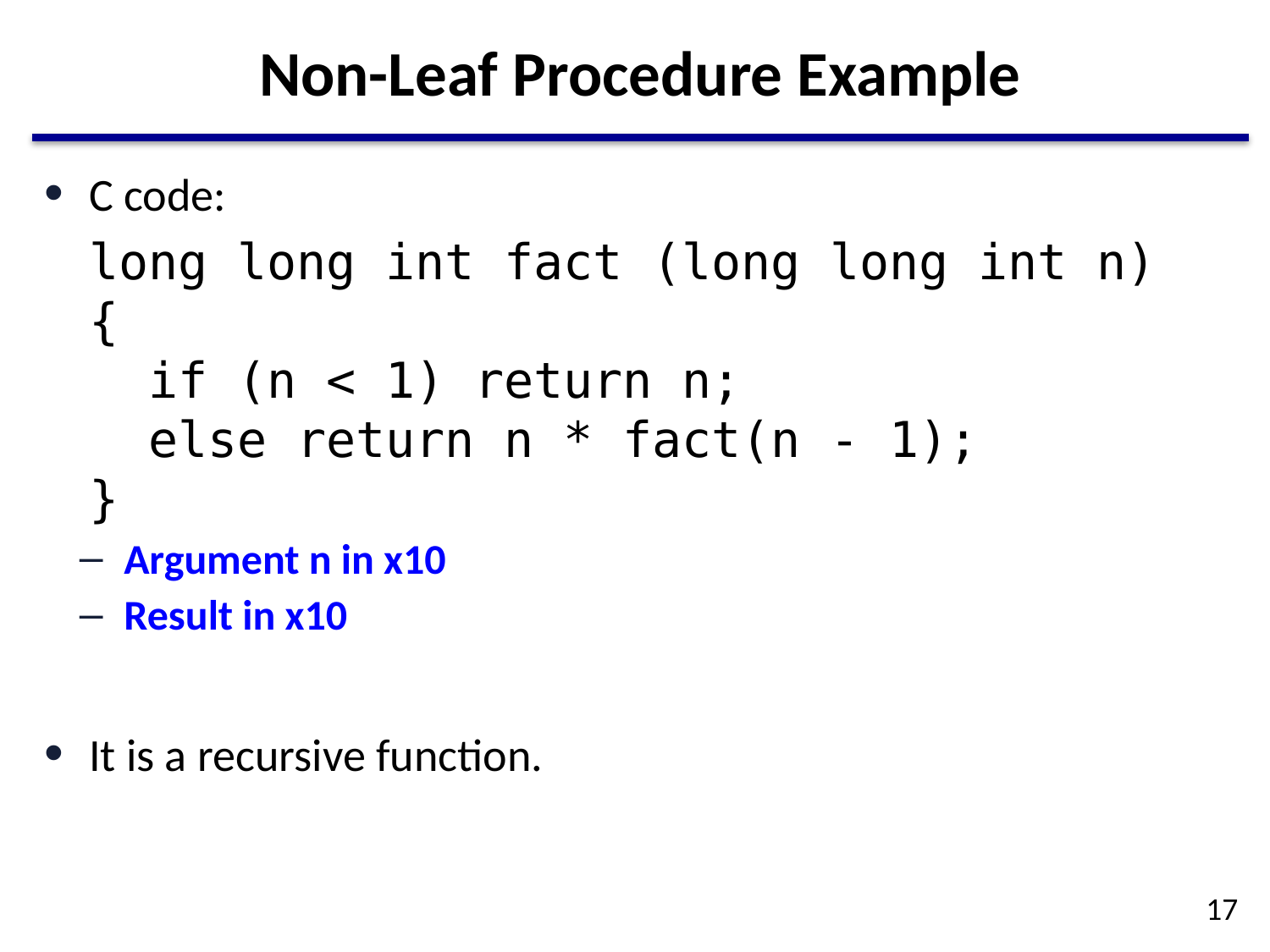

# Non-Leaf Procedure Example
C code:
	long long int fact (long long int n)
{
  if (n < 1) return n;
  else return n * fact(n - 1);
}
Argument n in x10
Result in x10

It is a recursive function.
17